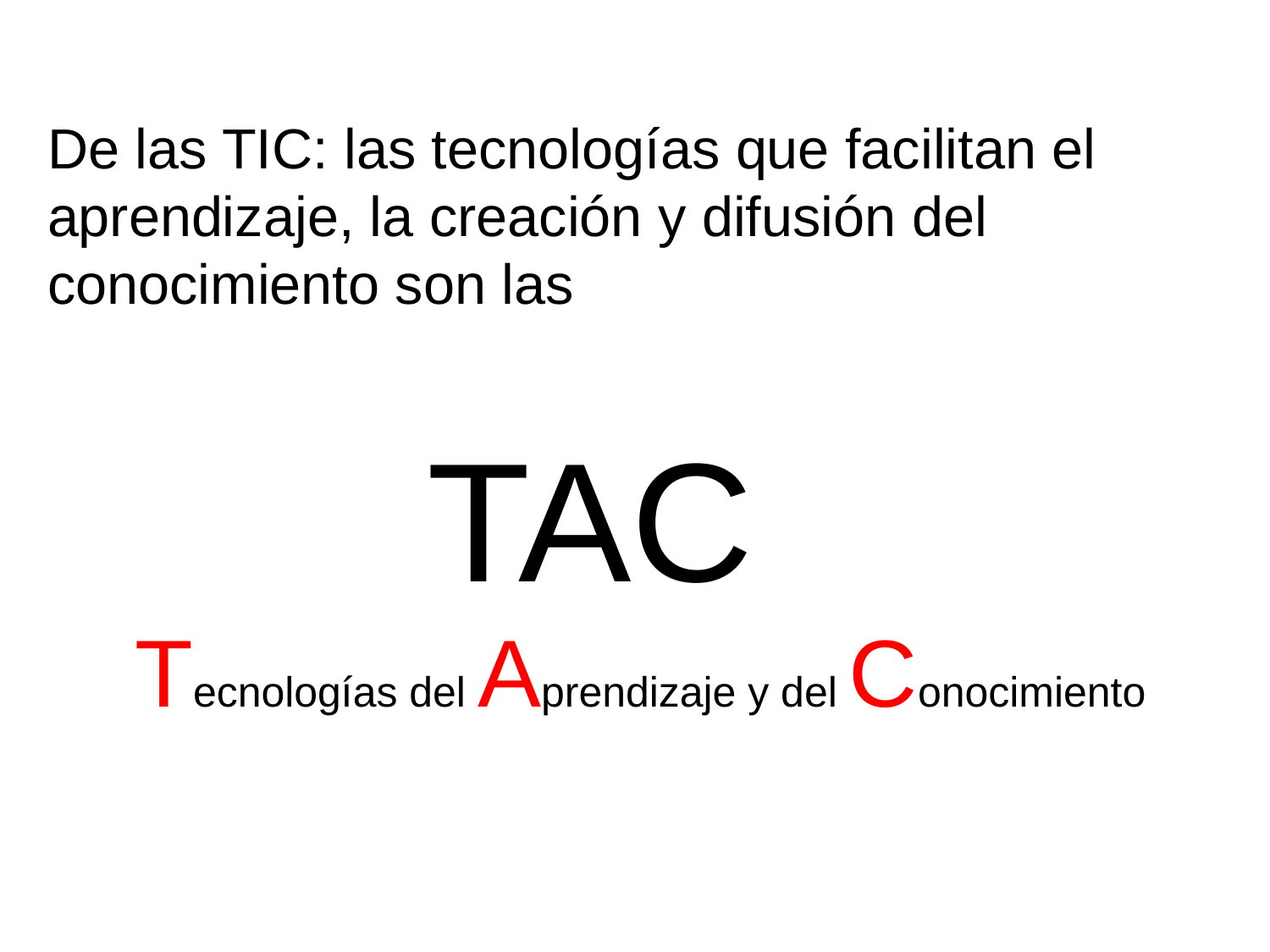

De las TIC: las tecnologías que facilitan el aprendizaje, la creación y difusión del conocimiento son las
TAC
Tecnologías del Aprendizaje y del Conocimiento